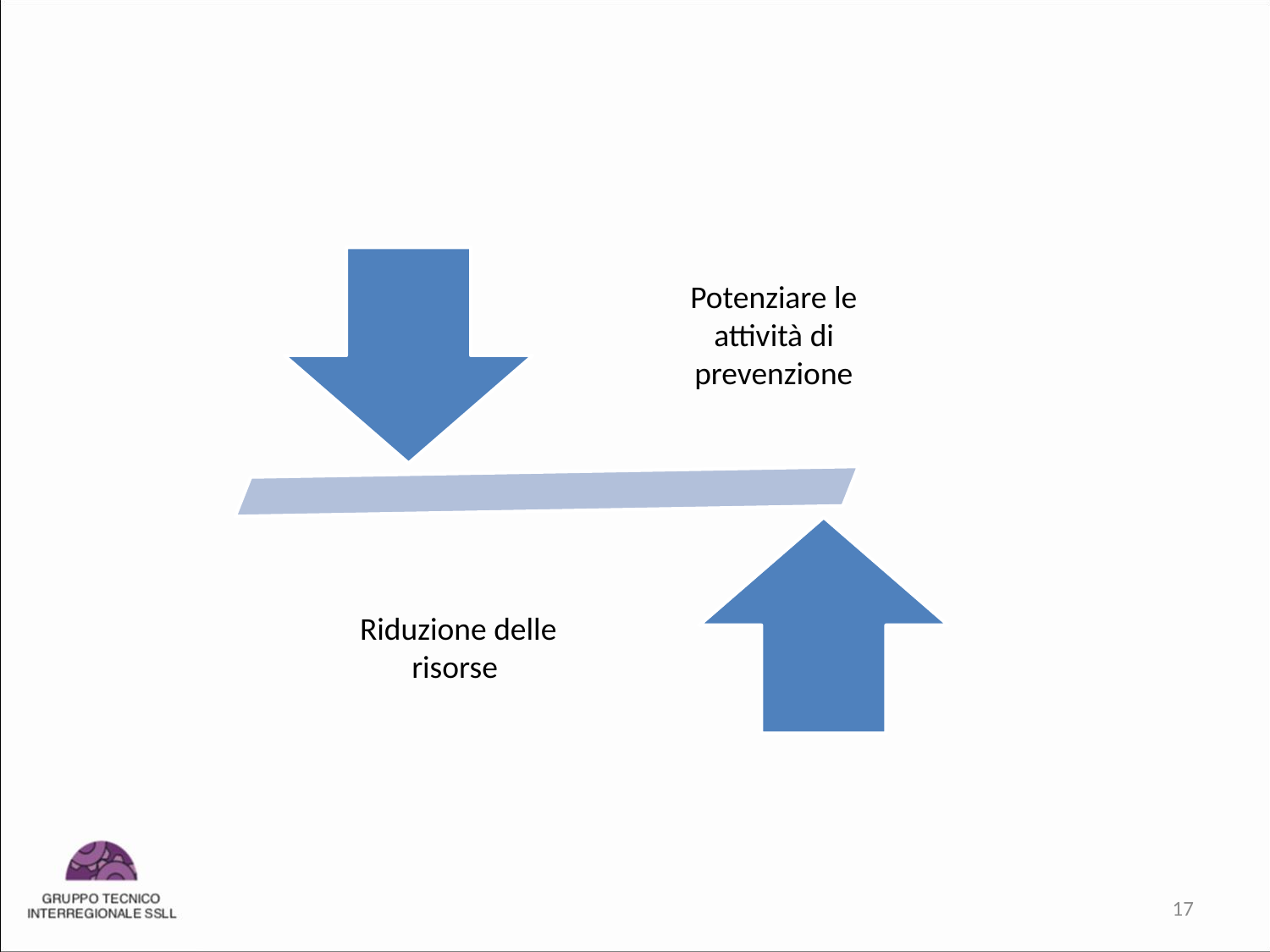

Potenziare le attività di prevenzione
Riduzione delle risorse
17